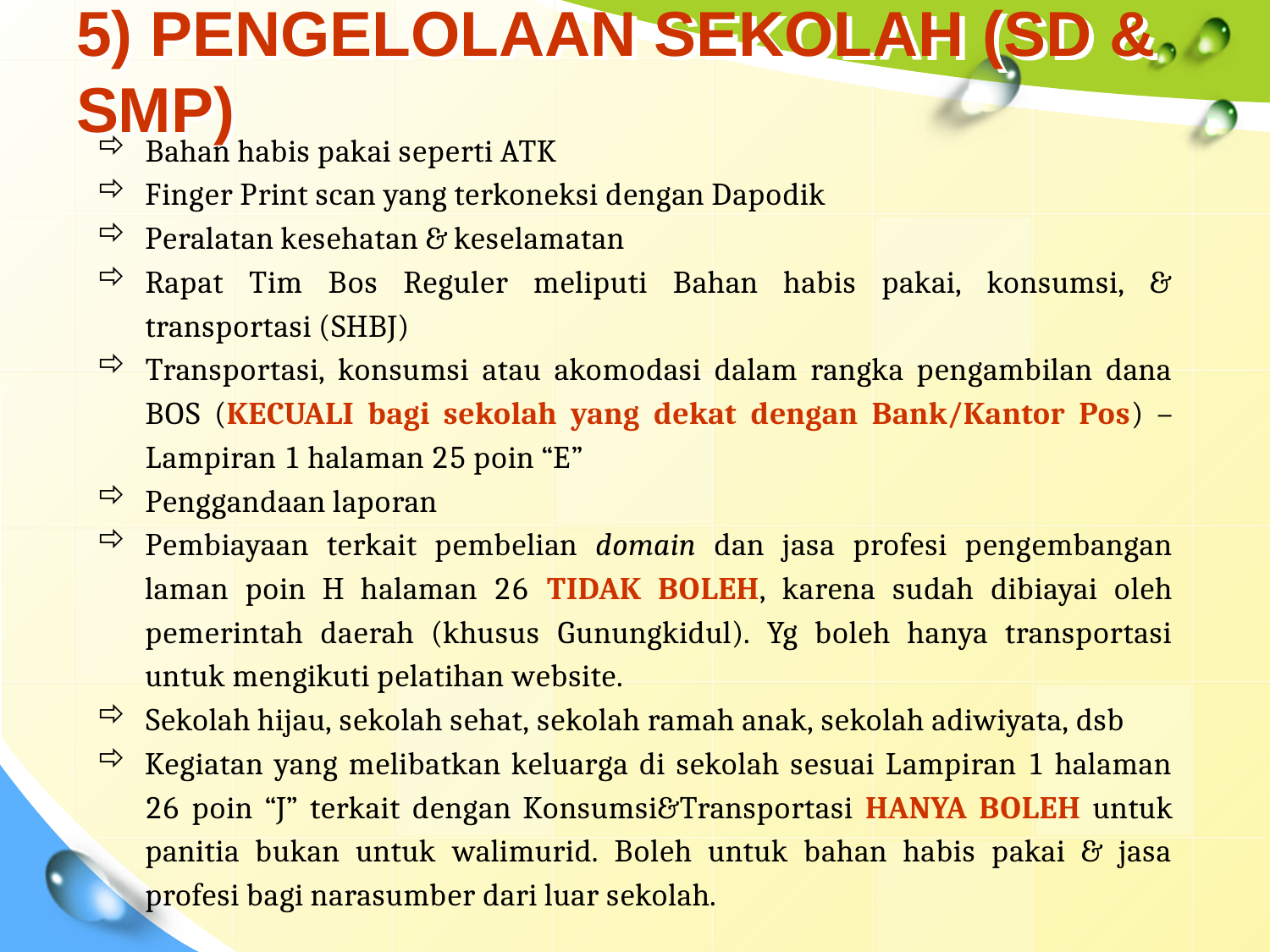

# 5) PENGELOLAAN SEKOLAH (SD & SMP)
Bahan habis pakai seperti ATK
Finger Print scan yang terkoneksi dengan Dapodik
Peralatan kesehatan & keselamatan
Rapat Tim Bos Reguler meliputi Bahan habis pakai, konsumsi, & transportasi (SHBJ)
Transportasi, konsumsi atau akomodasi dalam rangka pengambilan dana BOS (KECUALI bagi sekolah yang dekat dengan Bank/Kantor Pos) – Lampiran 1 halaman 25 poin “E”
Penggandaan laporan
Pembiayaan terkait pembelian domain dan jasa profesi pengembangan laman poin H halaman 26 TIDAK BOLEH, karena sudah dibiayai oleh pemerintah daerah (khusus Gunungkidul). Yg boleh hanya transportasi untuk mengikuti pelatihan website.
Sekolah hijau, sekolah sehat, sekolah ramah anak, sekolah adiwiyata, dsb
Kegiatan yang melibatkan keluarga di sekolah sesuai Lampiran 1 halaman 26 poin “J” terkait dengan Konsumsi&Transportasi HANYA BOLEH untuk panitia bukan untuk walimurid. Boleh untuk bahan habis pakai & jasa profesi bagi narasumber dari luar sekolah.